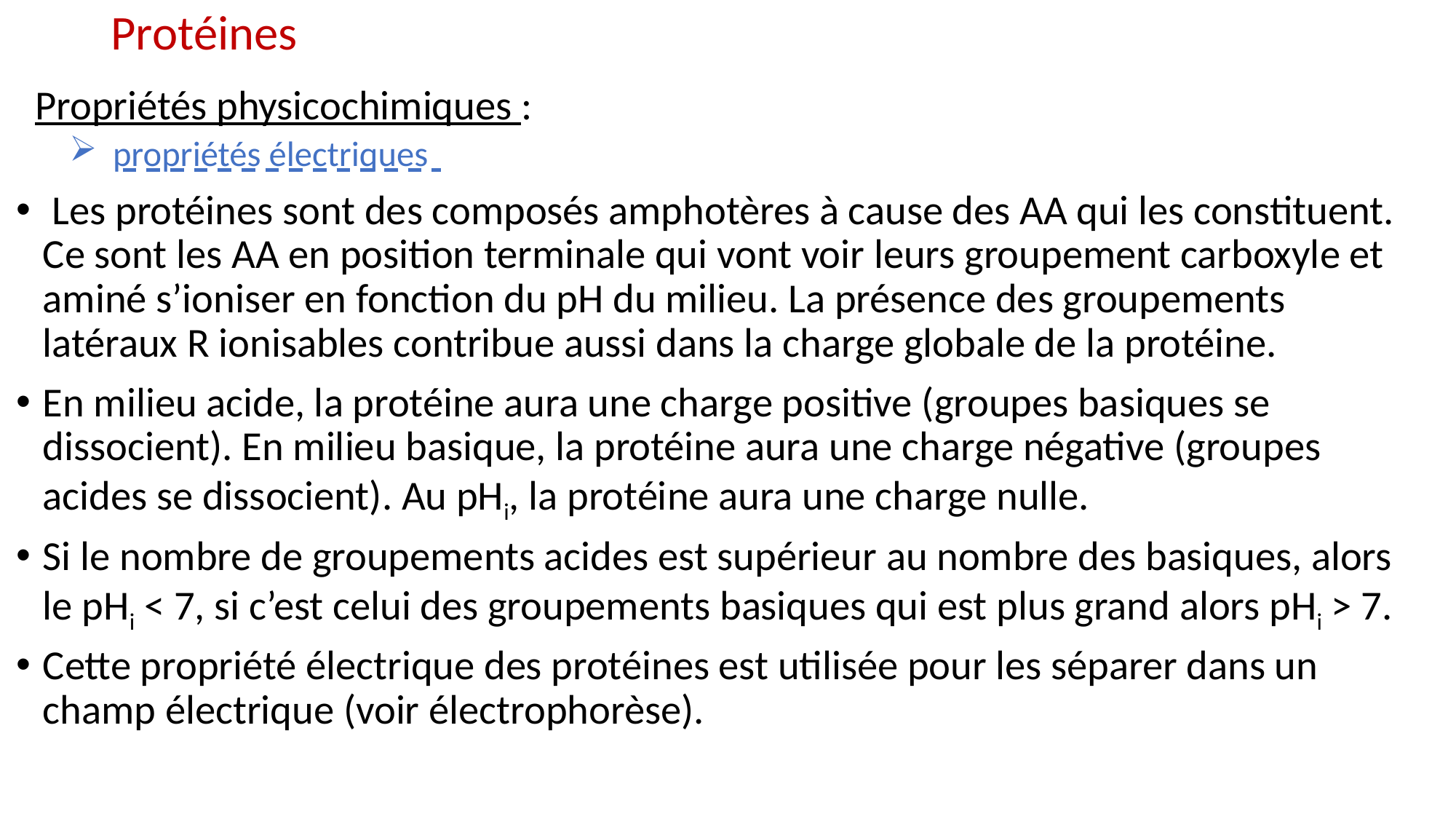

Protéines
  Propriétés physicochimiques :
  propriétés électriques
 Les protéines sont des composés amphotères à cause des AA qui les constituent. Ce sont les AA en position terminale qui vont voir leurs groupement carboxyle et aminé s’ioniser en fonction du pH du milieu. La présence des groupements latéraux R ionisables contribue aussi dans la charge globale de la protéine.
En milieu acide, la protéine aura une charge positive (groupes basiques se dissocient). En milieu basique, la protéine aura une charge négative (groupes acides se dissocient). Au pHi, la protéine aura une charge nulle.
Si le nombre de groupements acides est supérieur au nombre des basiques, alors le pHi < 7, si c’est celui des groupements basiques qui est plus grand alors pHi > 7.
Cette propriété électrique des protéines est utilisée pour les séparer dans un champ électrique (voir électrophorèse).